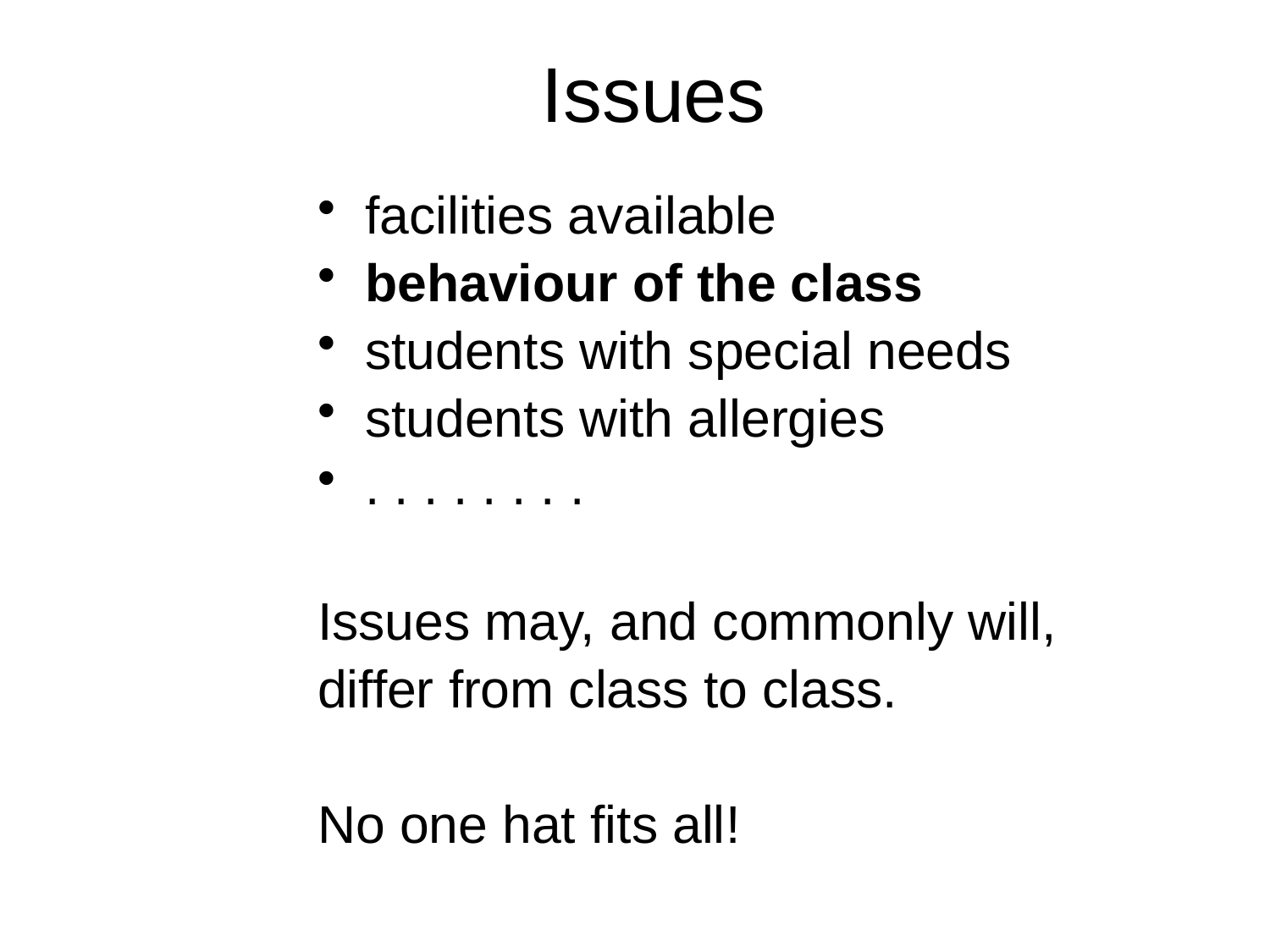

# Issues
facilities available
behaviour of the class
students with special needs
students with allergies
. . . . . . . .

Issues may, and commonly will,
differ from class to class.

No one hat fits all!